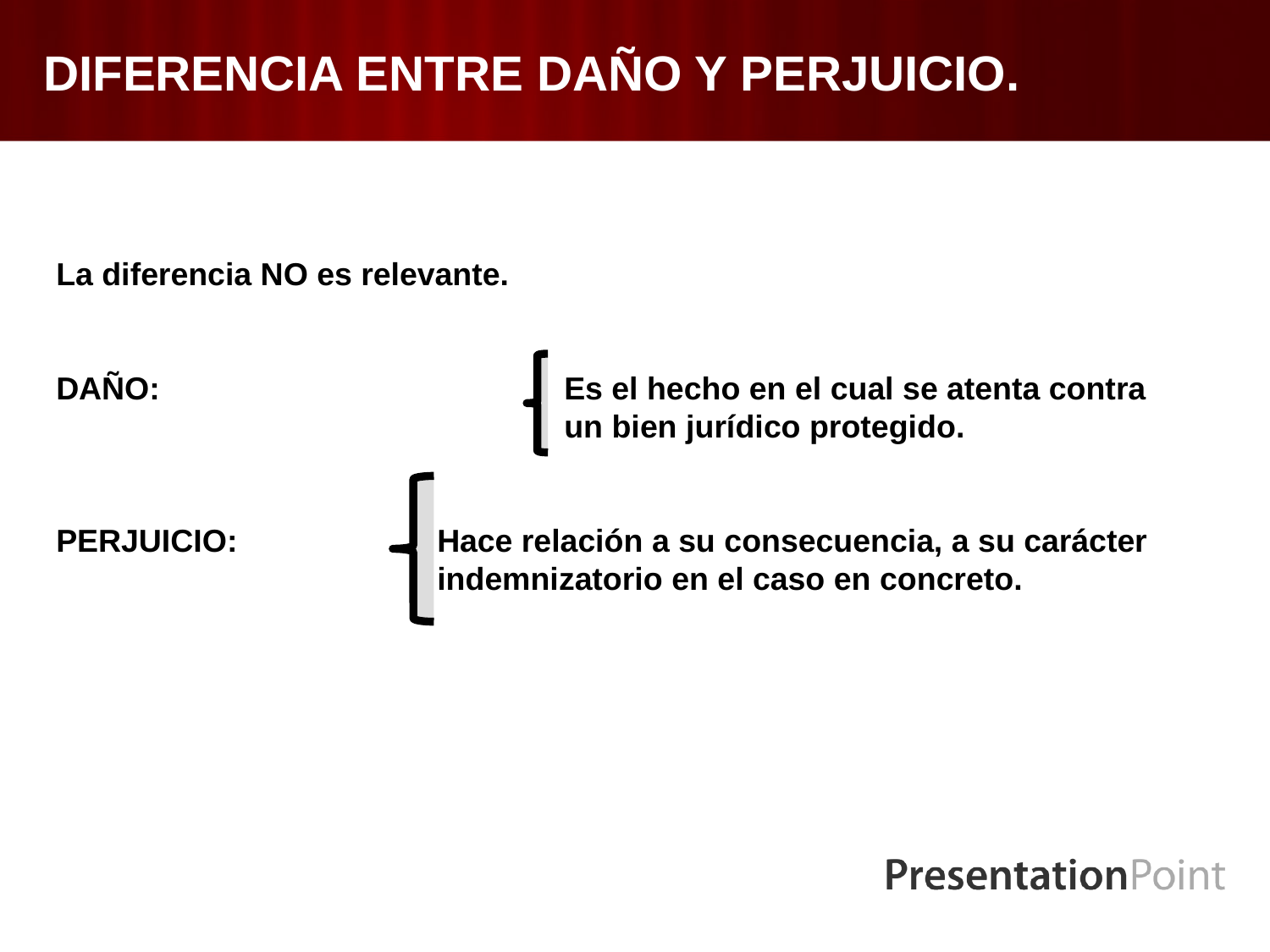

# DIFERENCIA ENTRE DAÑO Y PERJUICIO.
La diferencia NO es relevante.

DAÑO:				Es el hecho en el cual se atenta contra 				un bien jurídico protegido.

PERJUICIO: 		Hace relación a su consecuencia, a su carácter 			indemnizatorio en el caso en concreto.